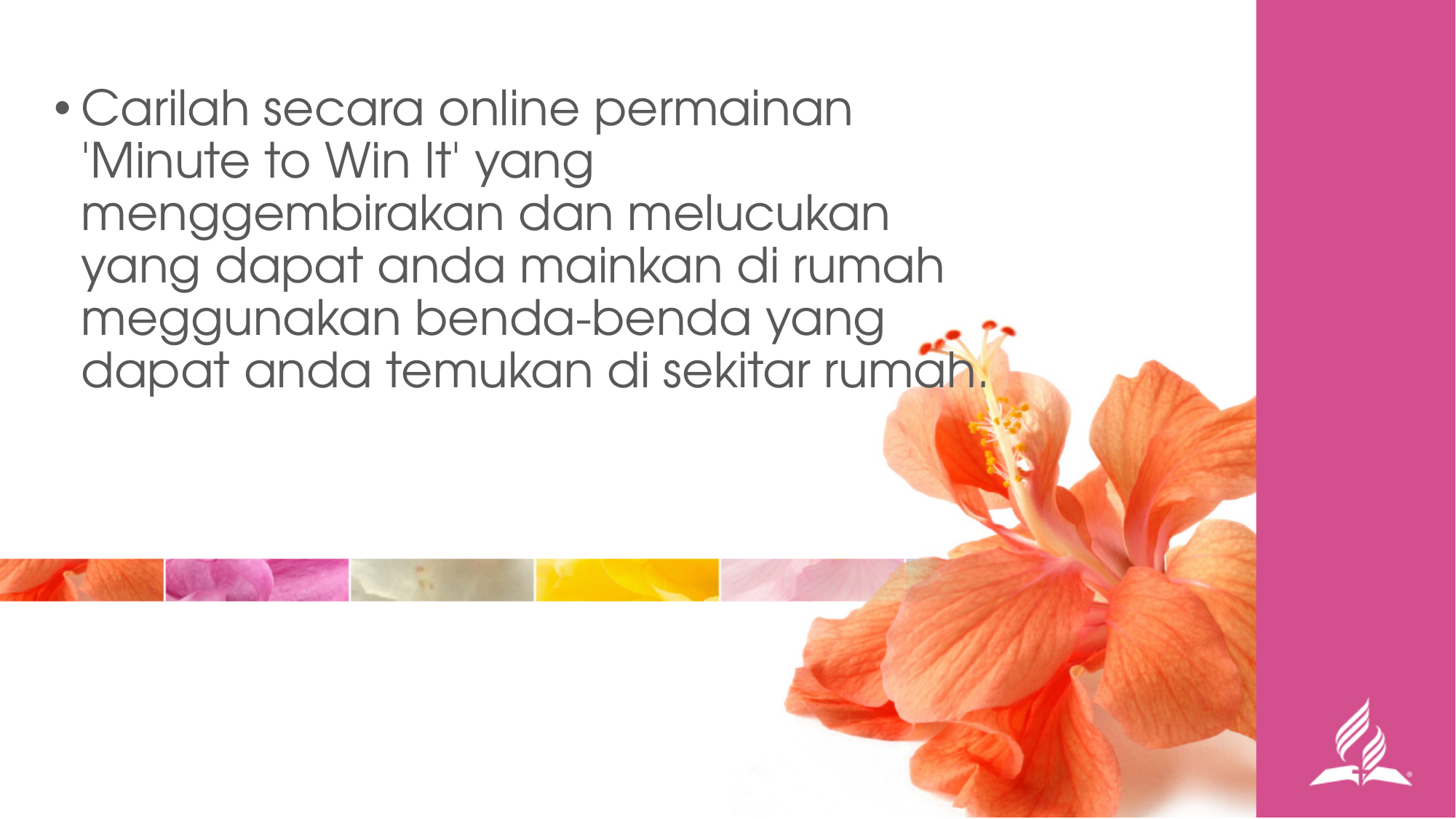

Carilah secara online permainan 'Minute to Win It' yang menggembirakan dan melucukan yang dapat anda mainkan di rumah meggunakan benda-benda yang dapat anda temukan di sekitar rumah.